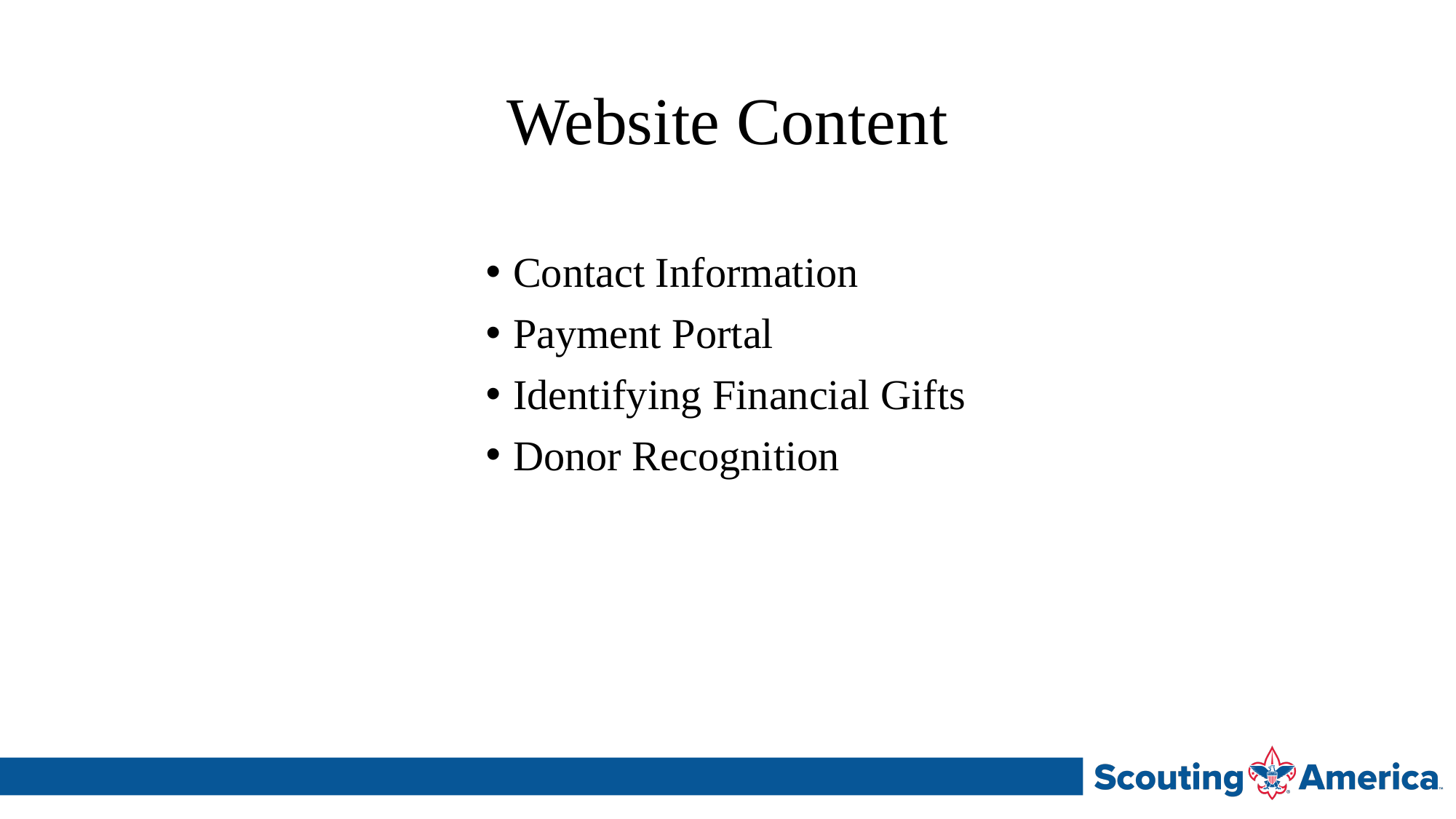

# Website Content
Contact Information
Payment Portal
Identifying Financial Gifts
Donor Recognition